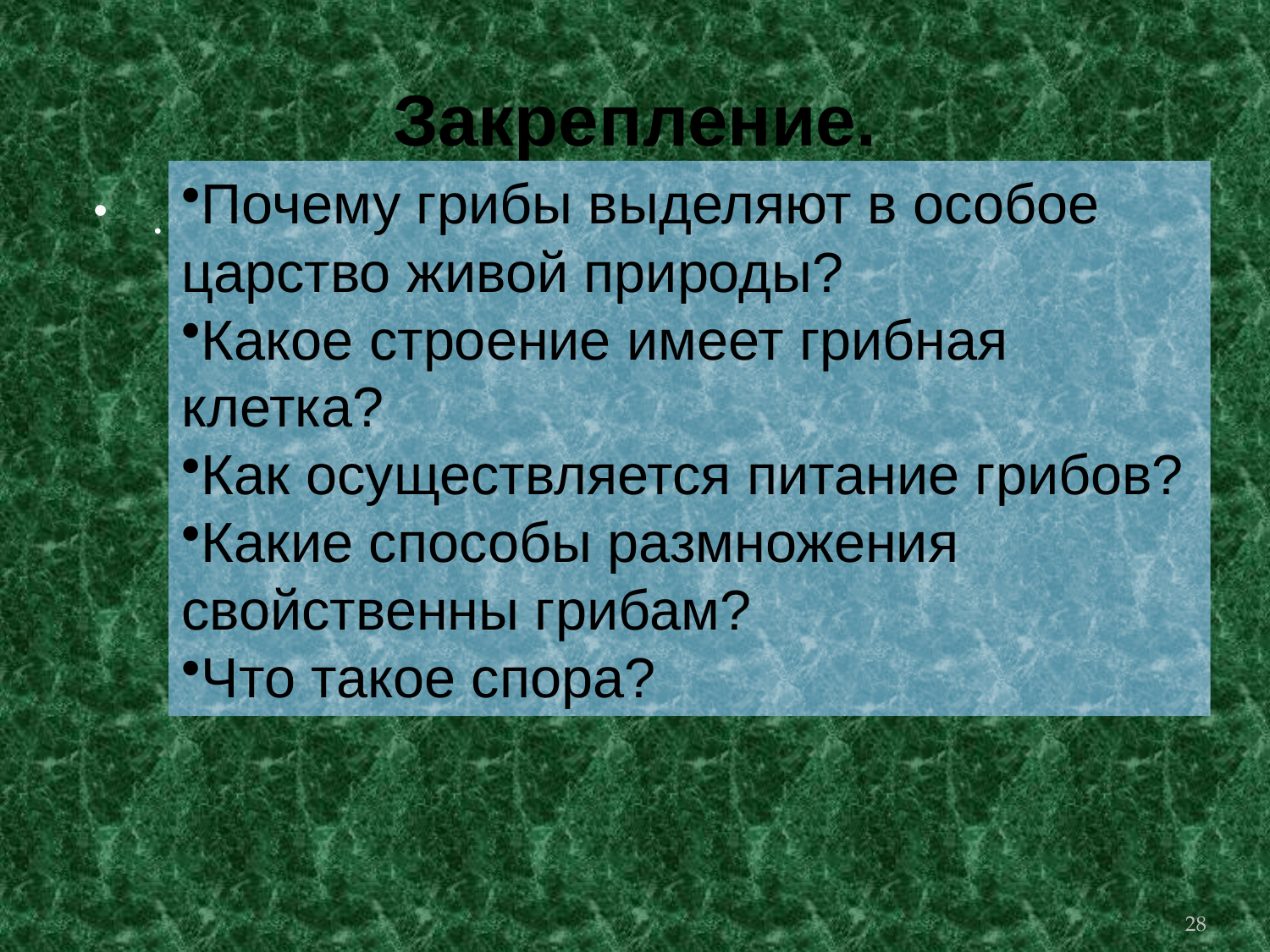

# Закрепление.
Почему грибы выделяют в особое царство живой природы?
Какое строение имеет грибная клетка?
Как осуществляется питание грибов?
Какие способы размножения свойственны грибам?
Что такое спора?
.
28